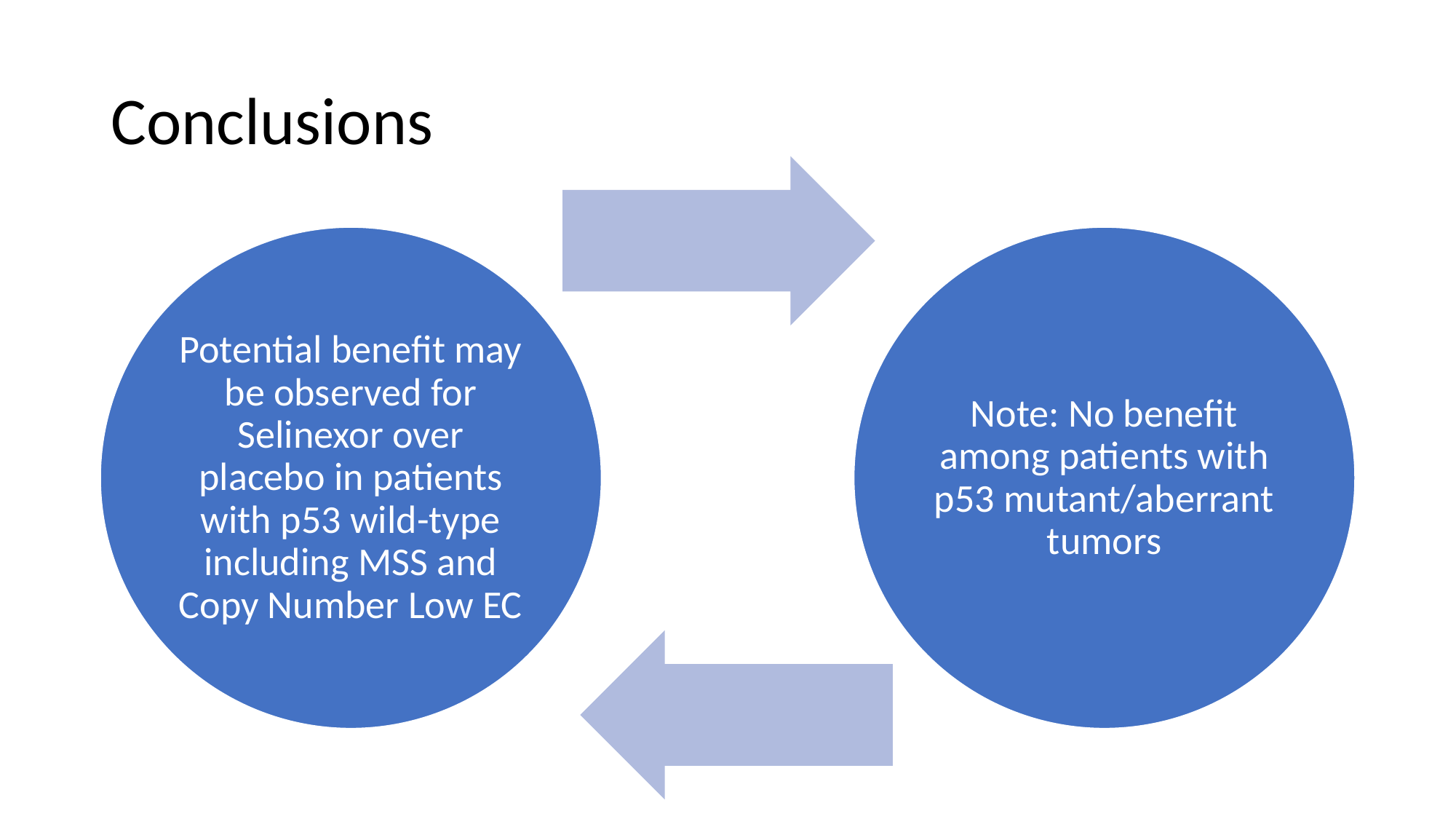

# Conclusions
Potential benefit may be observed for Selinexor over placebo in patients with p53 wild-type including MSS and Copy Number Low EC

Note: No benefit among patients with p53 mutant/aberrant tumors